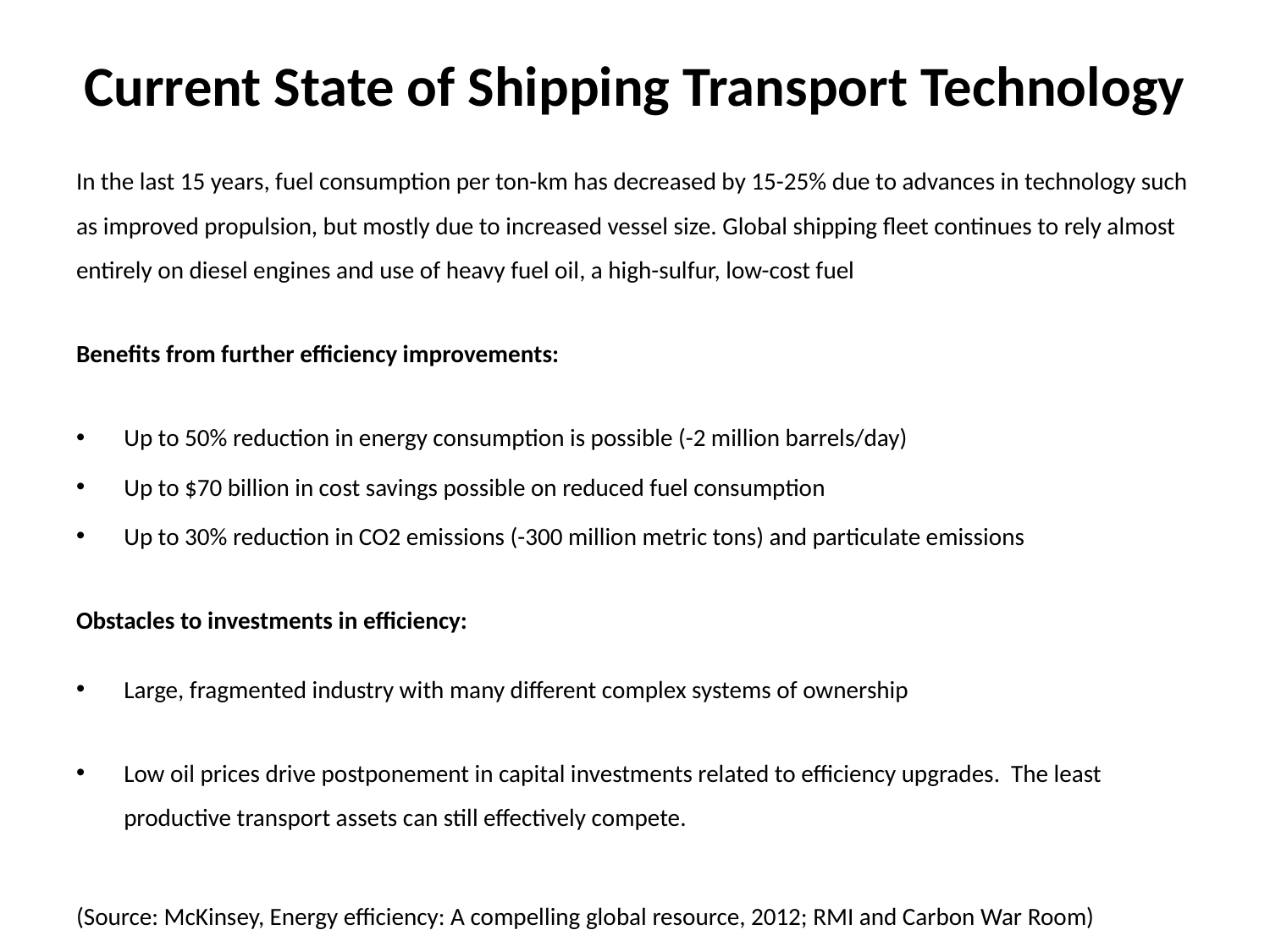

# Current State of Shipping Transport Technology
In the last 15 years, fuel consumption per ton-km has decreased by 15-25% due to advances in technology such as improved propulsion, but mostly due to increased vessel size. Global shipping fleet continues to rely almost entirely on diesel engines and use of heavy fuel oil, a high-sulfur, low-cost fuel

Benefits from further efficiency improvements:

Up to 50% reduction in energy consumption is possible (-2 million barrels/day)
Up to $70 billion in cost savings possible on reduced fuel consumption
Up to 30% reduction in CO2 emissions (-300 million metric tons) and particulate emissions

Obstacles to investments in efficiency:

Large, fragmented industry with many different complex systems of ownership

Low oil prices drive postponement in capital investments related to efficiency upgrades.  The least productive transport assets can still effectively compete.

(Source: McKinsey, Energy efficiency: A compelling global resource, 2012; RMI and Carbon War Room)